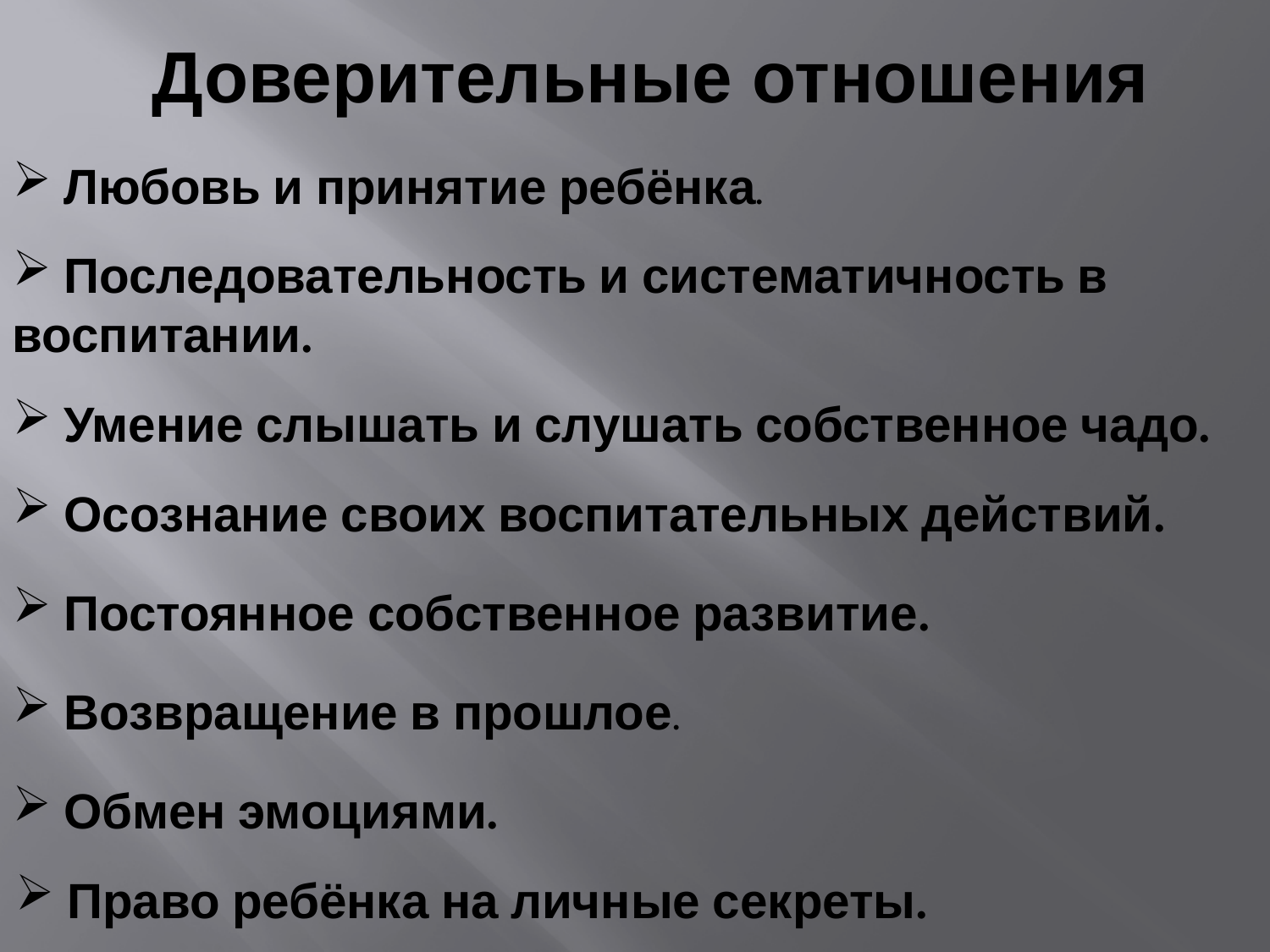

# Доверительные отношения
 Любовь и принятие ребёнка.

 Последовательность и систематичность в воспитании.
 Умение слышать и слушать собственное чадо.
 Осознание своих воспитательных действий.
 Постоянное собственное развитие.
 Возвращение в прошлое.
 Обмен эмоциями.
 Право ребёнка на личные секреты.